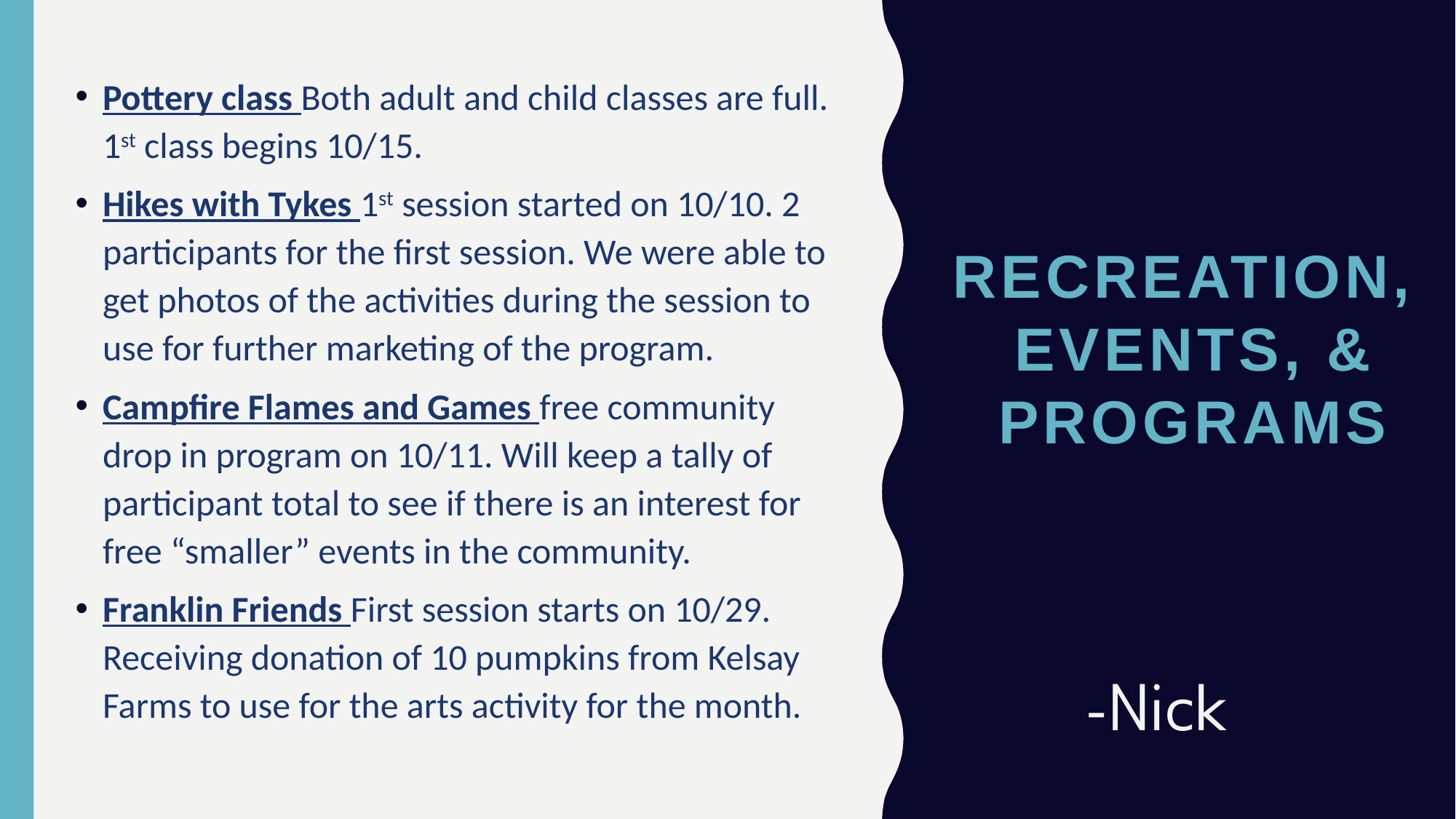

Pottery class Both adult and child classes are full. 1st class begins 10/15.
Hikes with Tykes 1st session started on 10/10. 2 participants for the first session. We were able to get photos of the activities during the session to use for further marketing of the program.
Campfire Flames and Games free community drop in program on 10/11. Will keep a tally of participant total to see if there is an interest for free “smaller” events in the community.
Franklin Friends First session starts on 10/29. Receiving donation of 10 pumpkins from Kelsay Farms to use for the arts activity for the month.

# RecreatioN, Events, & pROGRAMS
-Nick